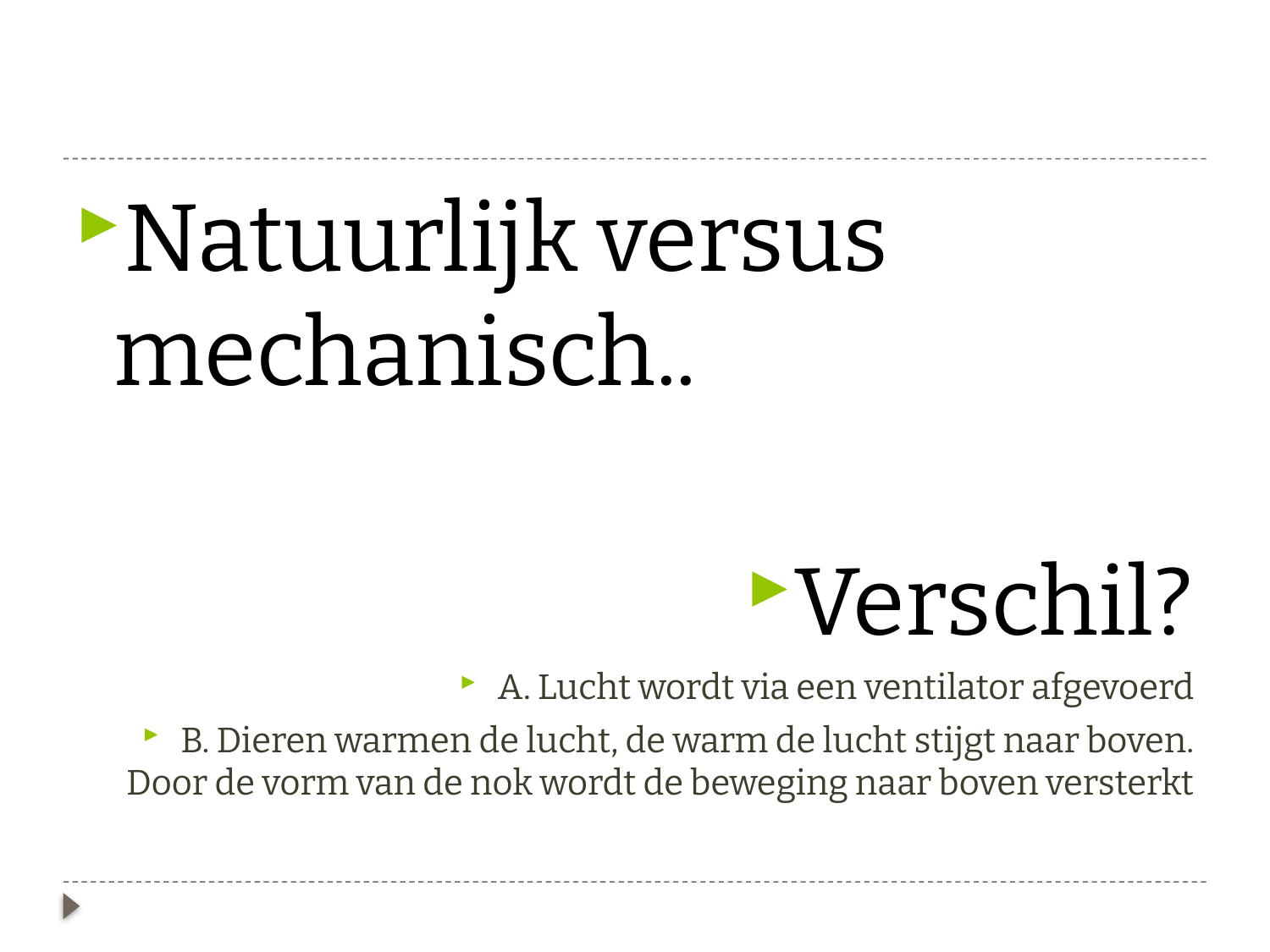

#
Natuurlijk versus mechanisch..

Verschil?
A. Lucht wordt via een ventilator afgevoerd
B. Dieren warmen de lucht, de warm de lucht stijgt naar boven. Door de vorm van de nok wordt de beweging naar boven versterkt